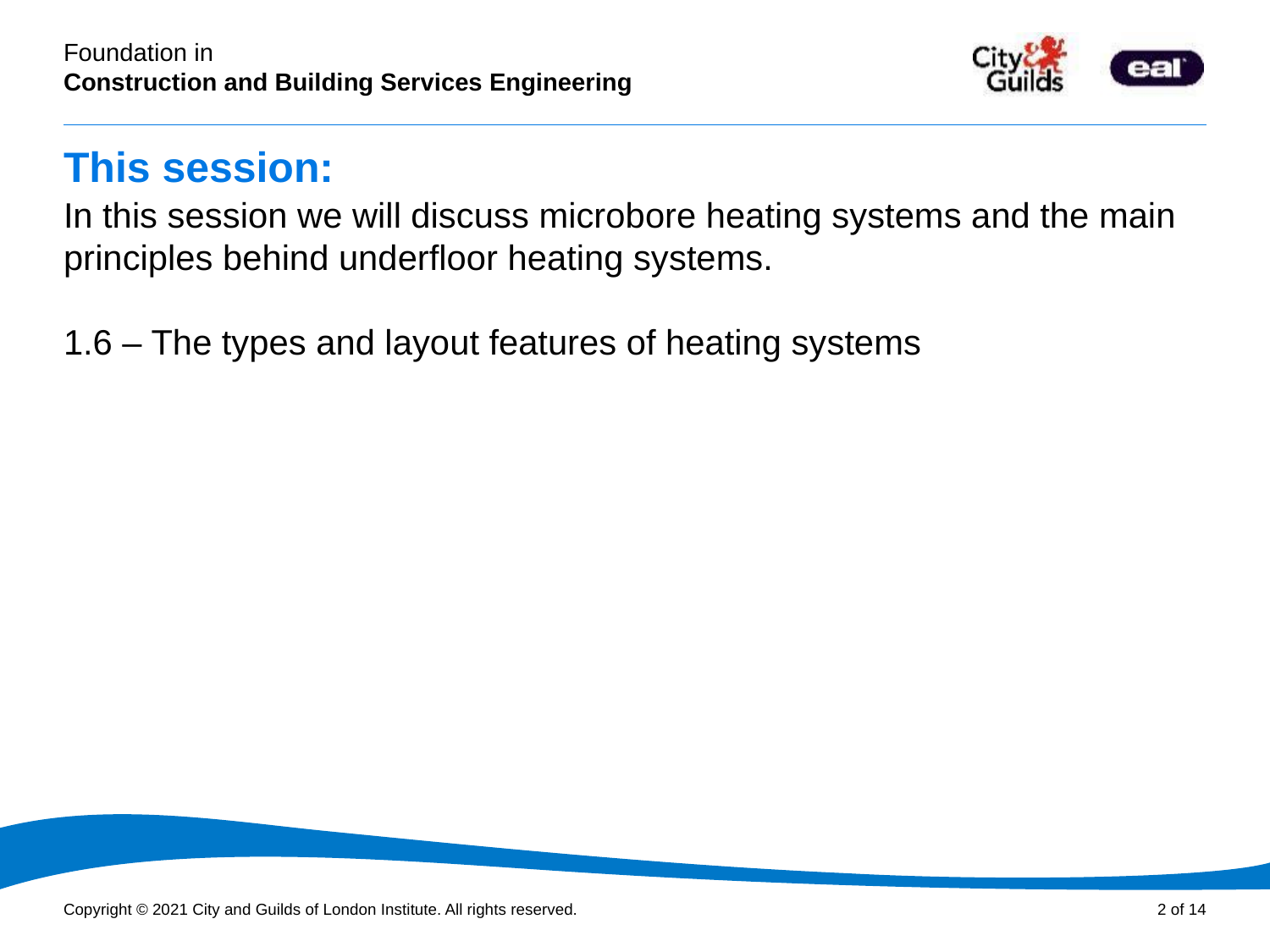

# This session:
In this session we will discuss microbore heating systems and the main principles behind underfloor heating systems.

1.6 – The types and layout features of heating systems